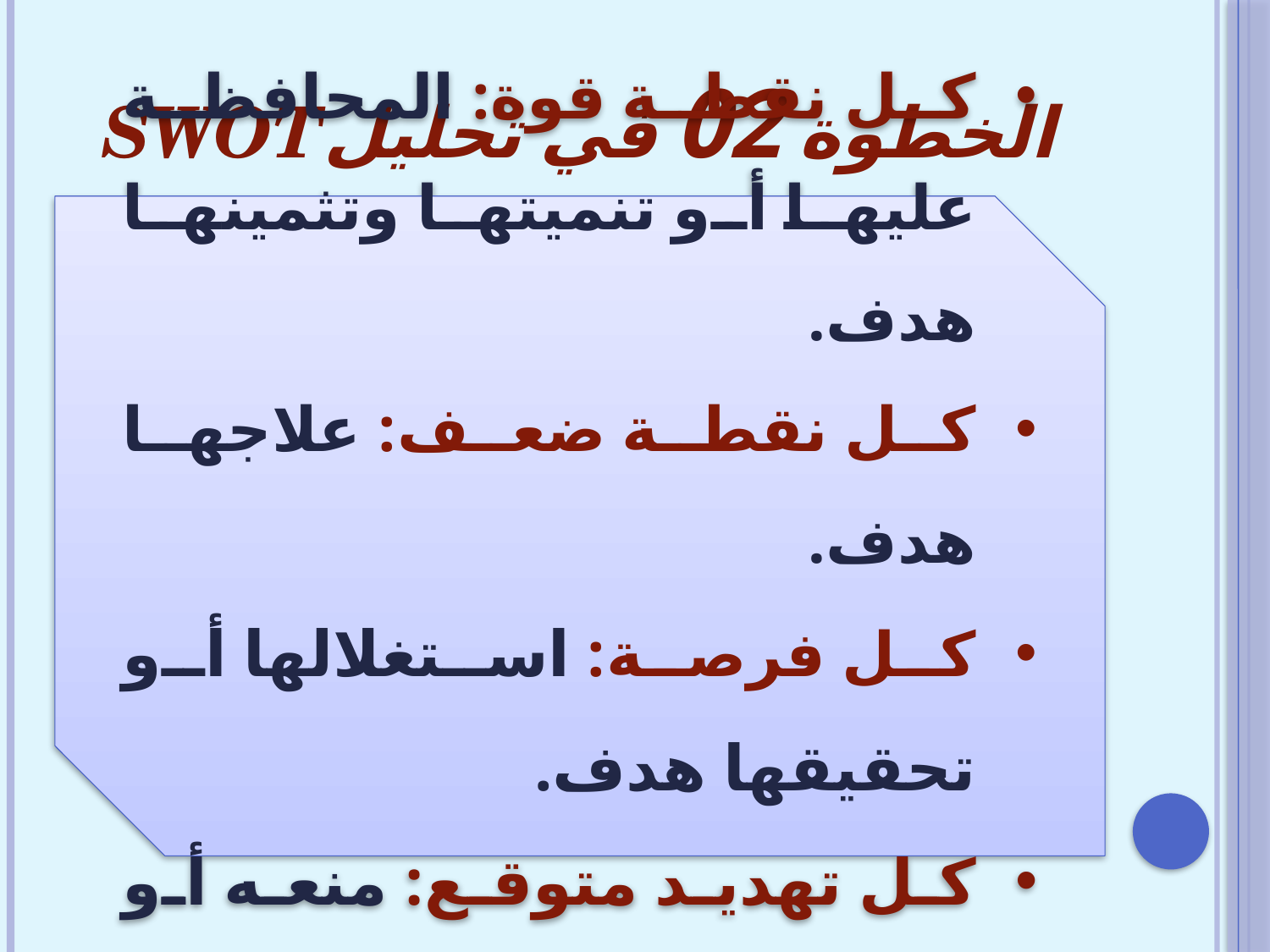

# الخطوة 02 في تحليلSWOT
كل نقطة قوة: المحافظة عليها أو تنميتها وتثمينها هدف.
كل نقطة ضعف: علاجها هدف.
كل فرصة: استغلالها أو تحقيقها هدف.
كل تهديد متوقع: منعه أو الاحتياط له هدف.